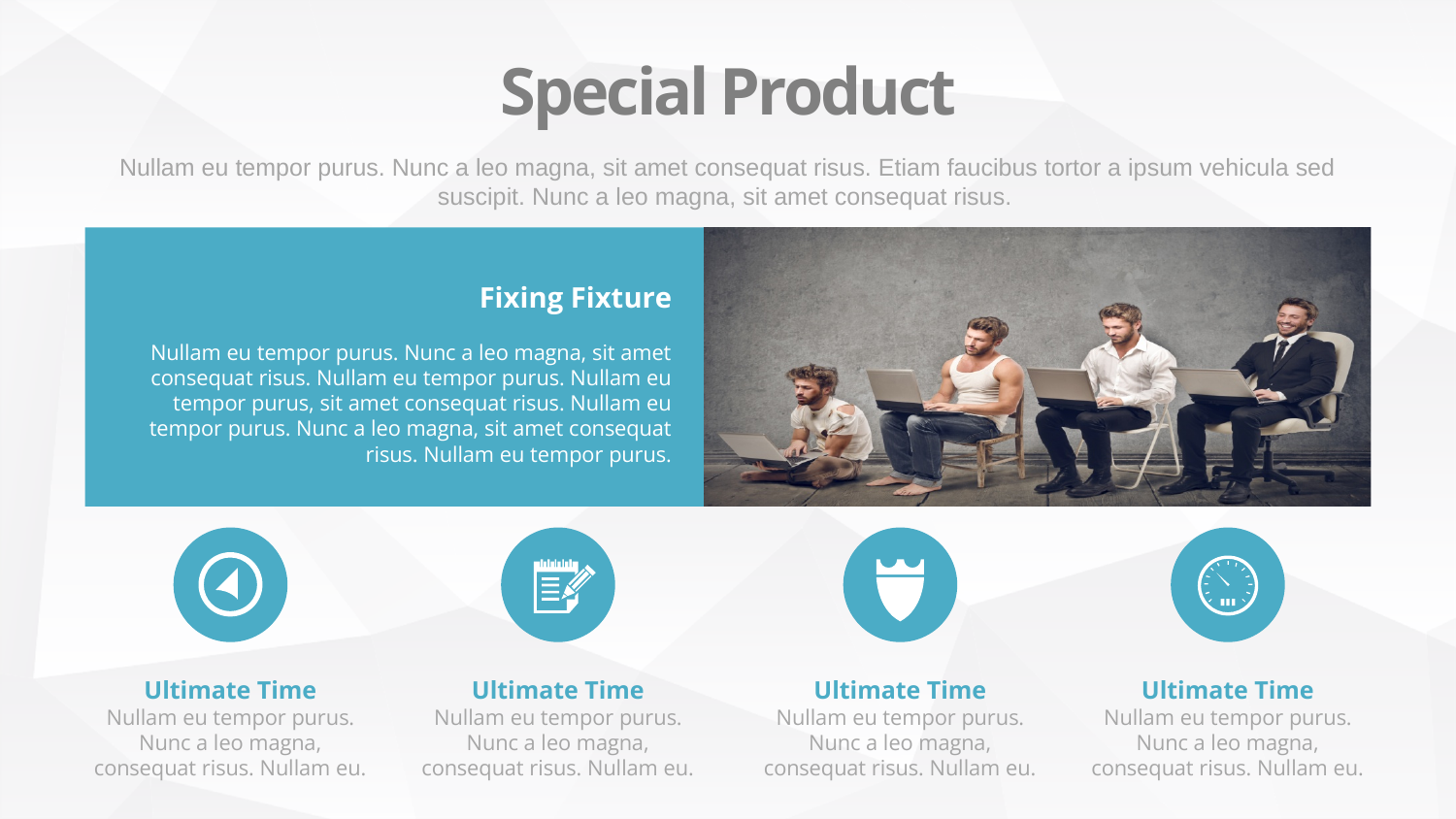

Special Product
Nullam eu tempor purus. Nunc a leo magna, sit amet consequat risus. Etiam faucibus tortor a ipsum vehicula sed suscipit. Nunc a leo magna, sit amet consequat risus.

Fixing Fixture

Nullam eu tempor purus. Nunc a leo magna, sit amet consequat risus. Nullam eu tempor purus. Nullam eu tempor purus, sit amet consequat risus. Nullam eu tempor purus. Nunc a leo magna, sit amet consequat risus. Nullam eu tempor purus.

Ultimate Time
Nullam eu tempor purus. Nunc a leo magna, consequat risus. Nullam eu.
Ultimate Time
Nullam eu tempor purus. Nunc a leo magna, consequat risus. Nullam eu.
Ultimate Time
Nullam eu tempor purus. Nunc a leo magna, consequat risus. Nullam eu.
Ultimate Time
Nullam eu tempor purus. Nunc a leo magna, consequat risus. Nullam eu.